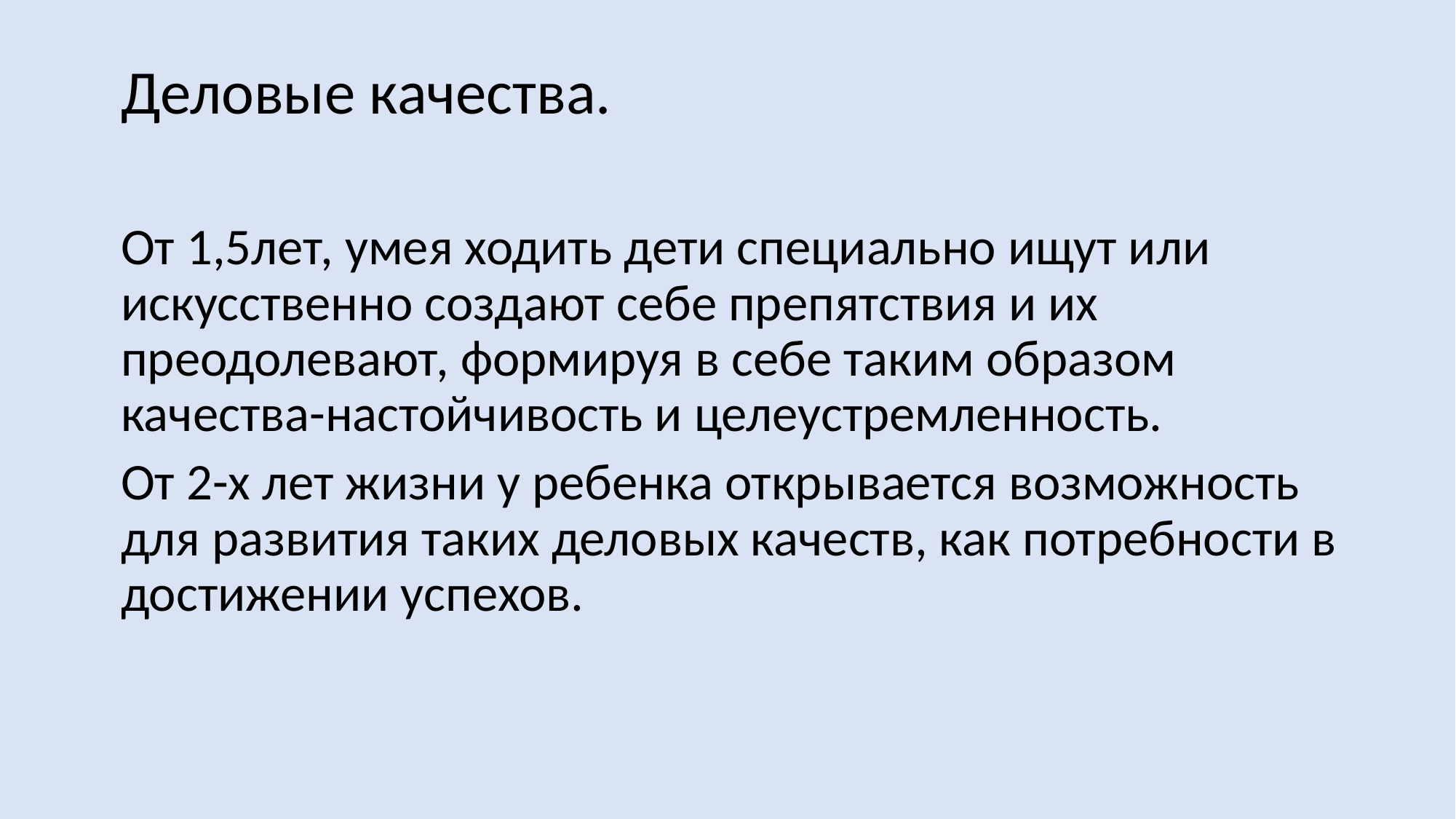

Деловые качества.

От 1,5лет, умея ходить дети специально ищут или искусственно создают себе препятствия и их преодолевают, формируя в себе таким образом качества-настойчивость и целеустремленность.
От 2-х лет жизни у ребенка открывается возможность для развития таких деловых качеств, как потребности в достижении успехов.